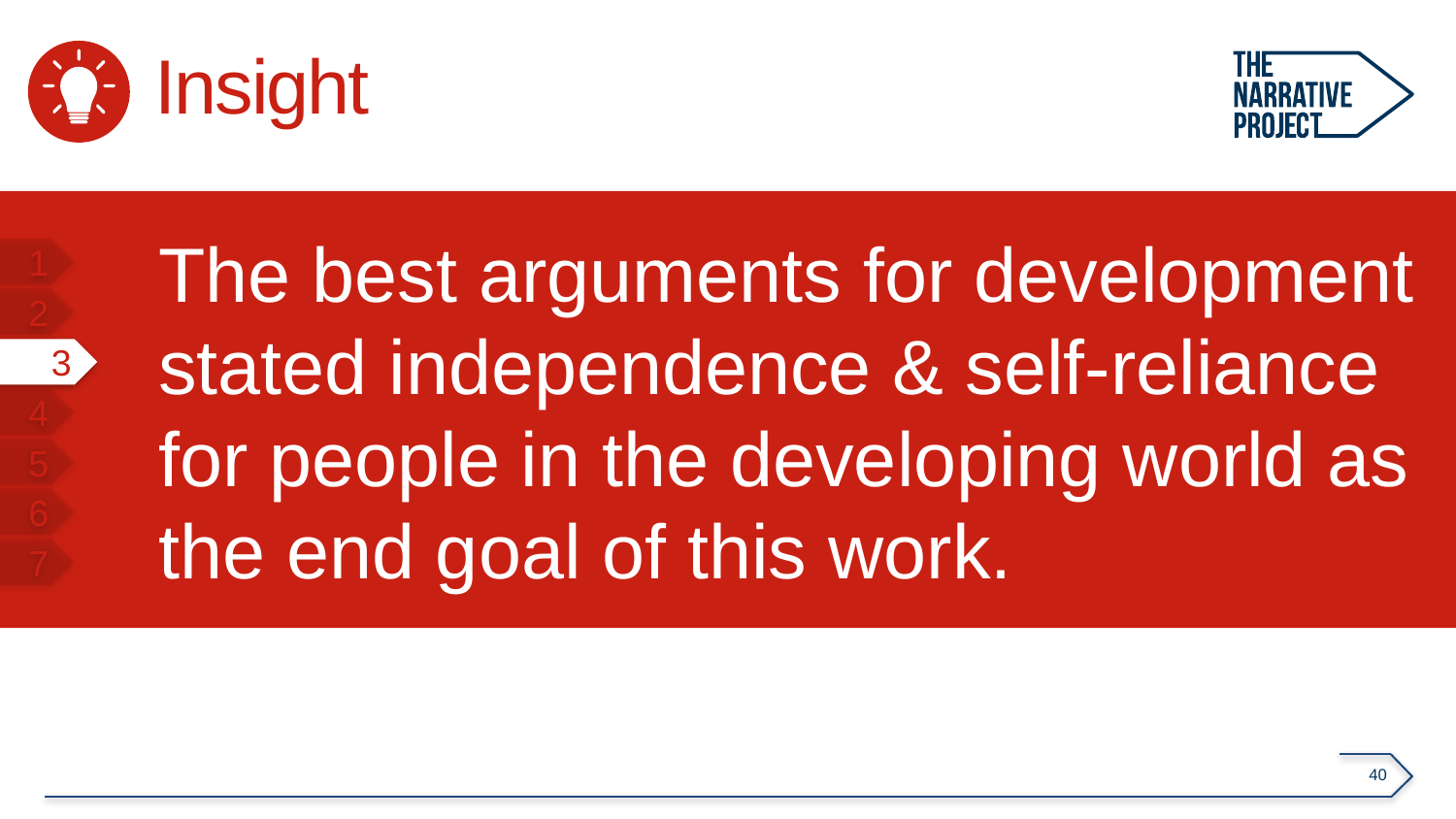

# Insight
The best arguments for development stated independence & self-reliance for people in the developing world as the end goal of this work.
1
2
3
4
5
6
7
40